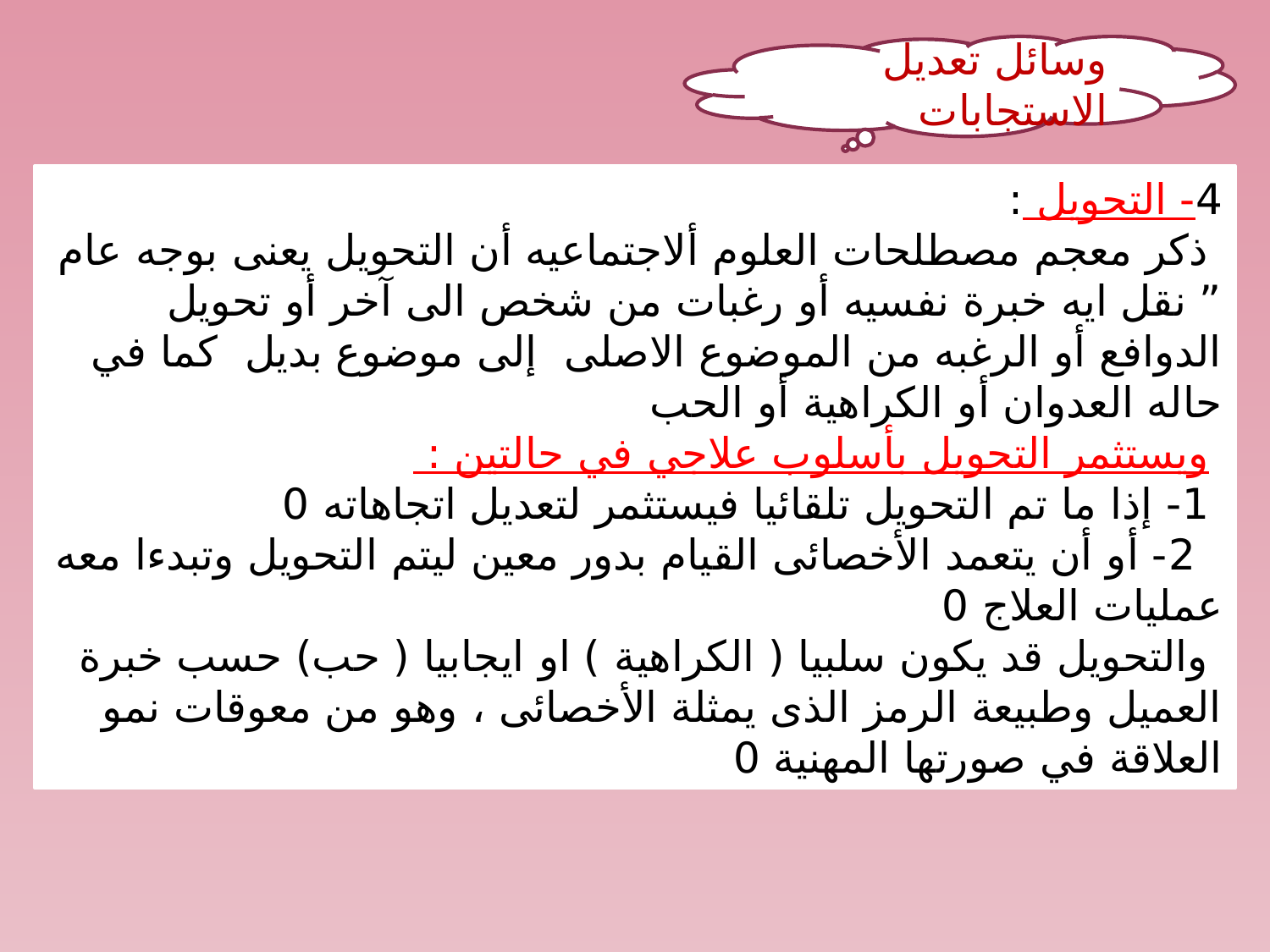

وسائل تعديل الاستجابات
4- التحويل :
 ذكر معجم مصطلحات العلوم ألاجتماعيه أن التحويل يعنى بوجه عام ” نقل ايه خبرة نفسيه أو رغبات من شخص الى آخر أو تحويل الدوافع أو الرغبه من الموضوع الاصلى  إلى موضوع بديل  كما في حاله العدوان أو الكراهية أو الحب
 ويستثمر التحويل بأسلوب علاجي في حالتين :
 1- إذا ما تم التحويل تلقائيا فيستثمر لتعديل اتجاهاته 0
  2- أو أن يتعمد الأخصائى القيام بدور معين ليتم التحويل وتبدءا معه عمليات العلاج 0
 والتحويل قد يكون سلبيا ( الكراهية ) او ايجابيا ( حب) حسب خبرة العميل وطبيعة الرمز الذى يمثلة الأخصائى ، وهو من معوقات نمو العلاقة في صورتها المهنية 0